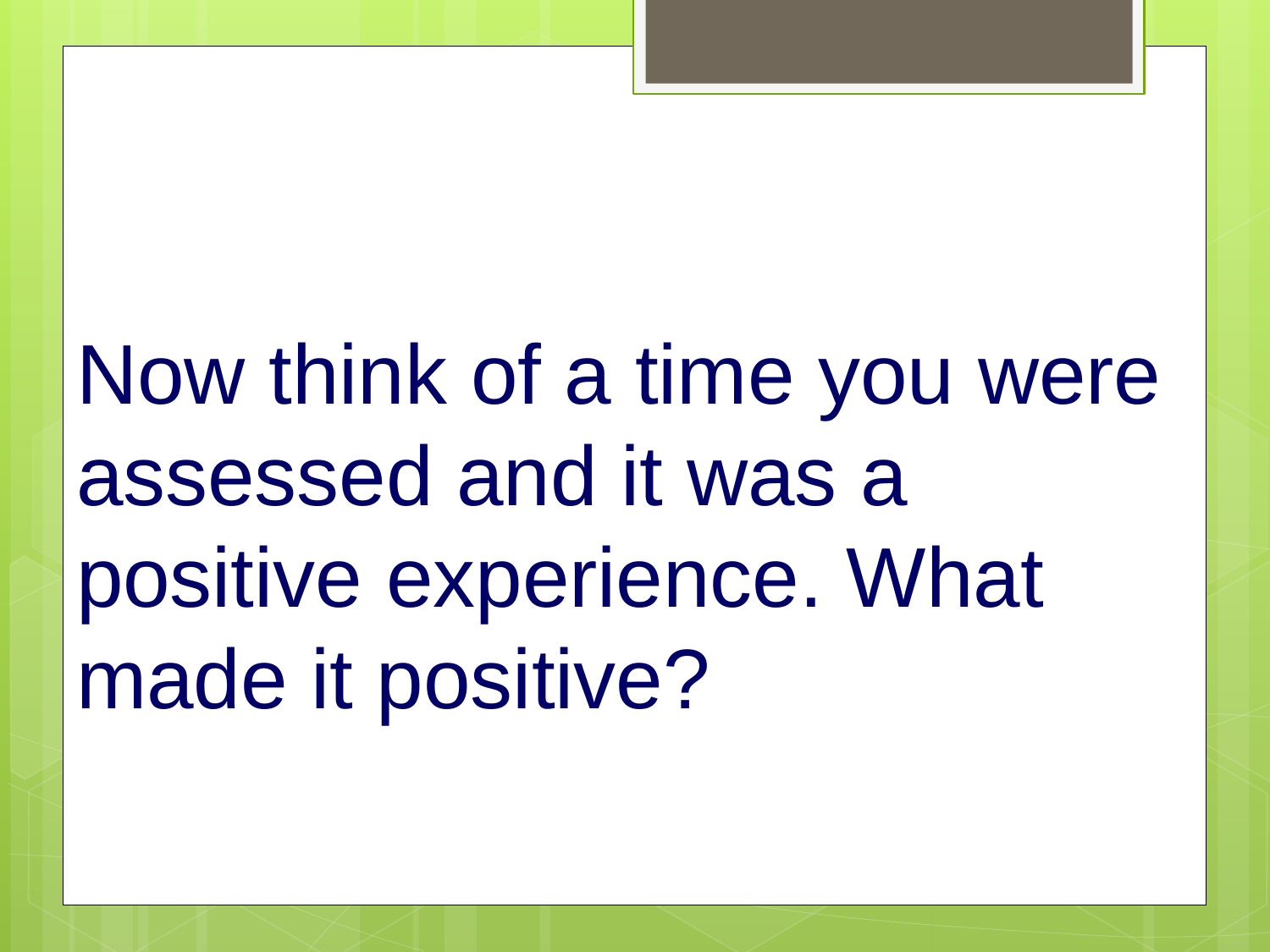

# Now think of a time you were assessed and it was a positive experience. What made it positive?